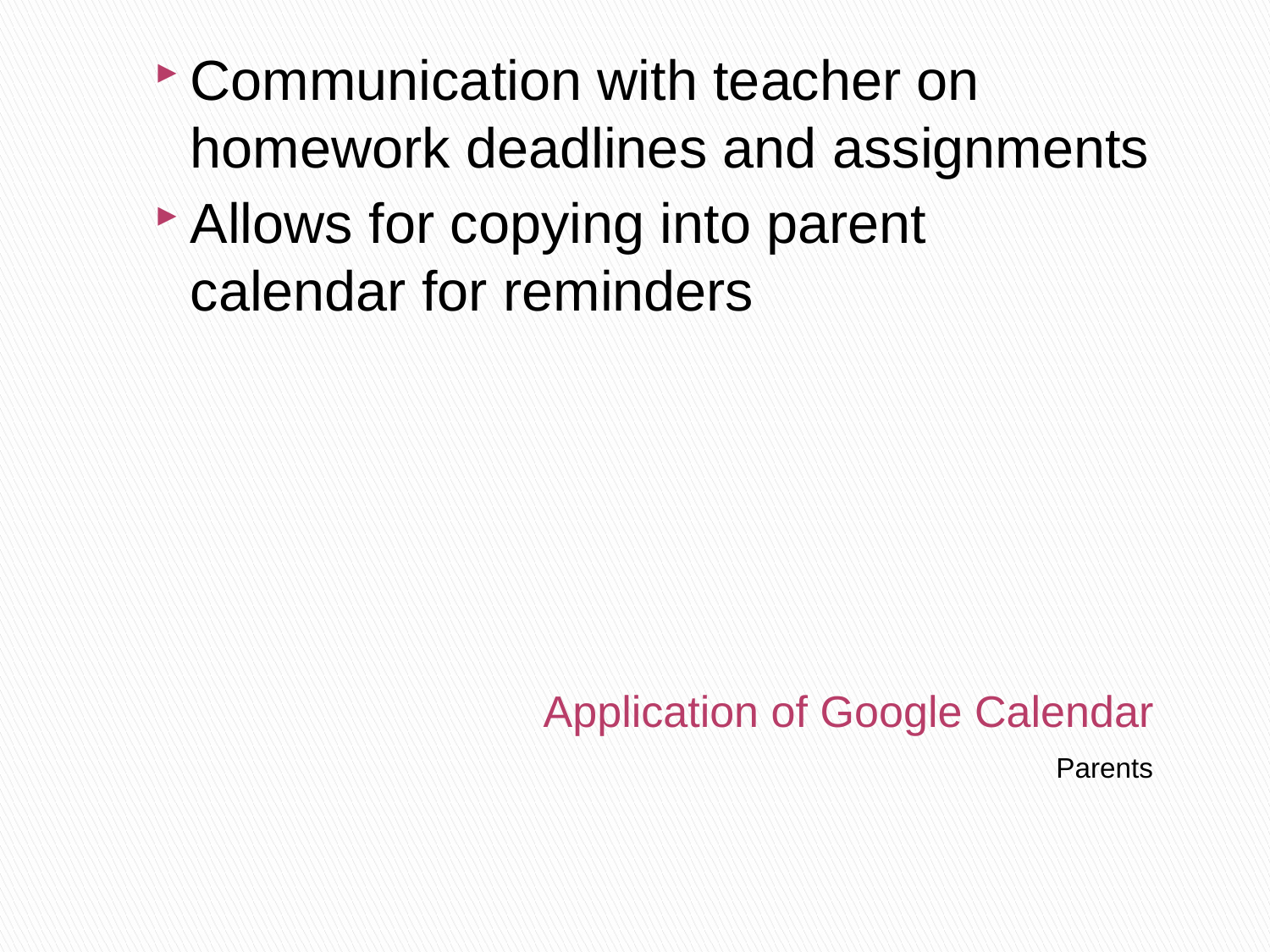

Communication with teacher on homework deadlines and assignments
Allows for copying into parent calendar for reminders

# Application of Google Calendar
Parents